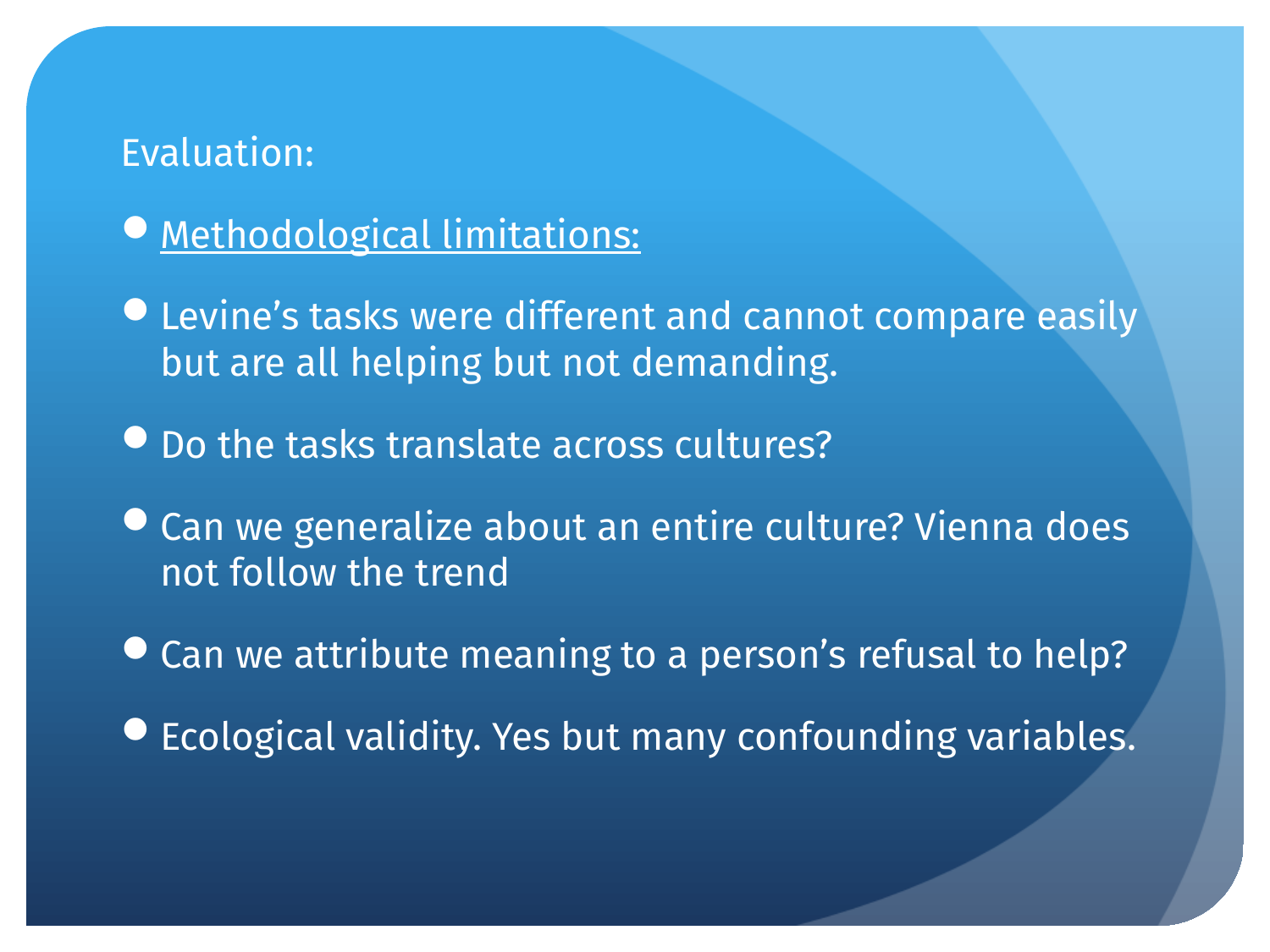

Evaluation:
Methodological limitations:
Levine’s tasks were different and cannot compare easily but are all helping but not demanding.
Do the tasks translate across cultures?
Can we generalize about an entire culture? Vienna does not follow the trend
Can we attribute meaning to a person’s refusal to help?
Ecological validity. Yes but many confounding variables.